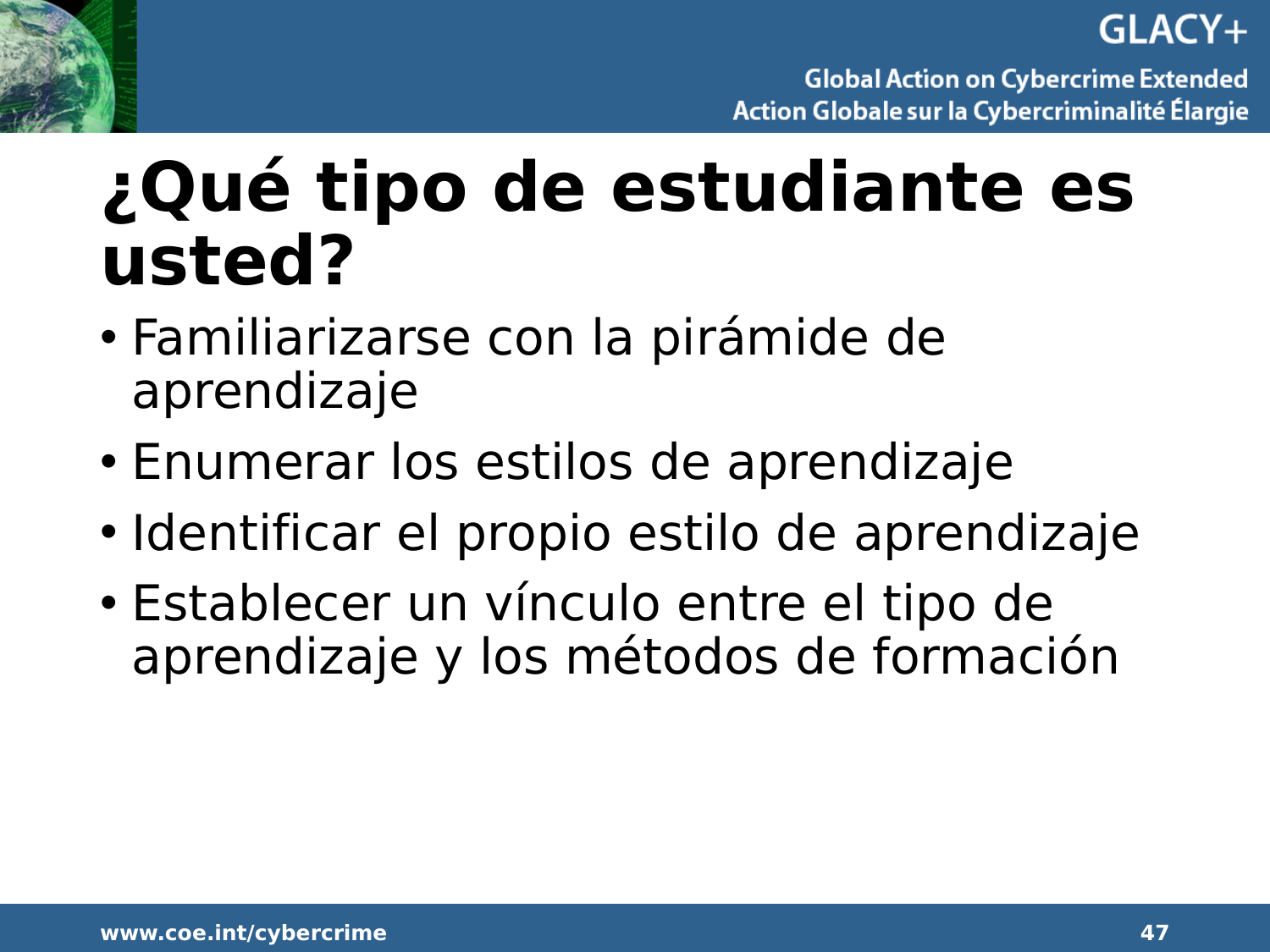

# ¿Qué tipo de estudiante es usted?
Familiarizarse con la pirámide de aprendizaje
Enumerar los estilos de aprendizaje
Identificar el propio estilo de aprendizaje
Establecer un vínculo entre el tipo de aprendizaje y los métodos de formación
www.coe.int/cybercrime
47